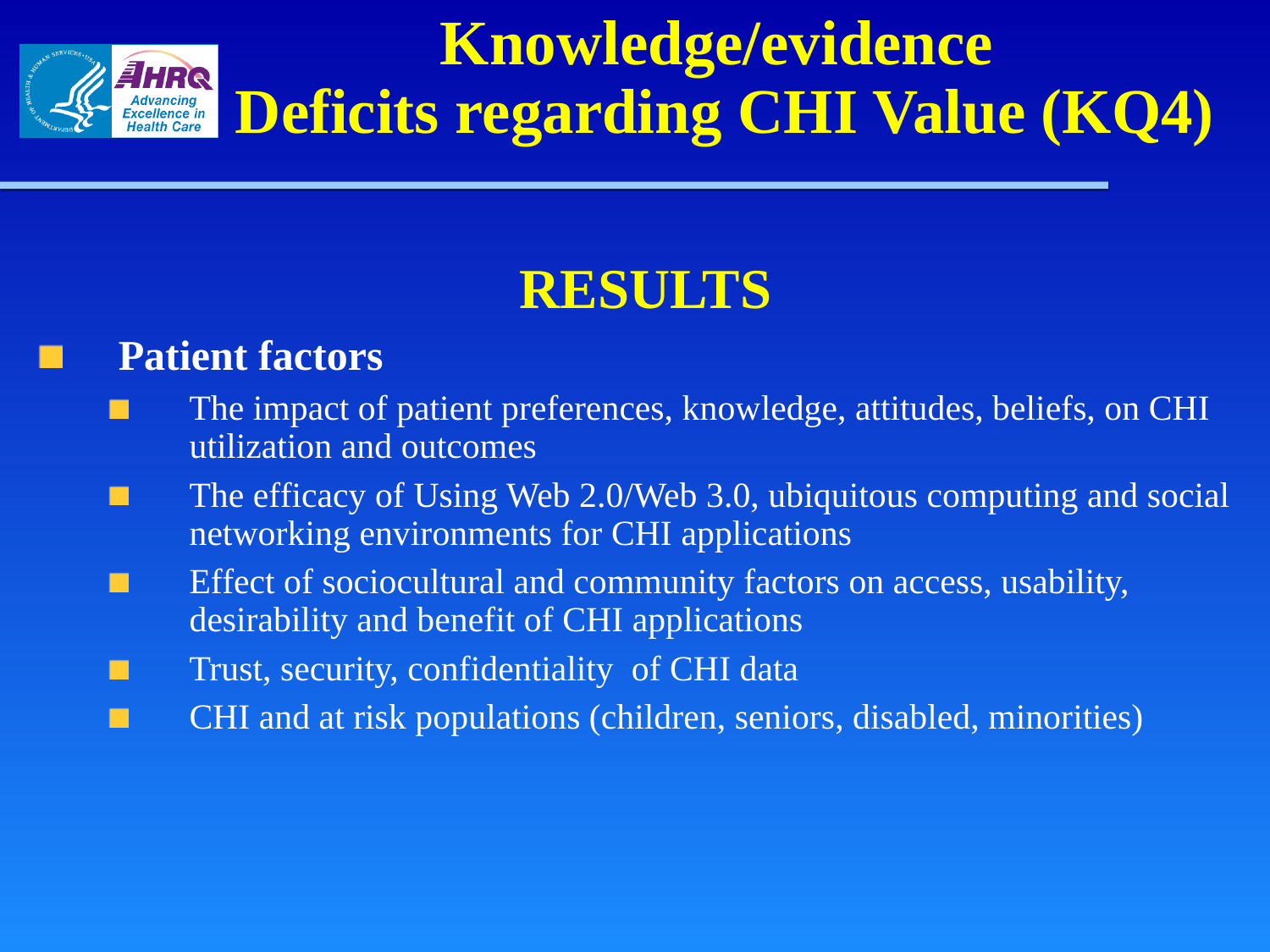

# Knowledge/evidence Deficits regarding CHI Value (KQ4)
RESULTS
Patient factors
The impact of patient preferences, knowledge, attitudes, beliefs, on CHI utilization and outcomes
The efficacy of Using Web 2.0/Web 3.0, ubiquitous computing and social networking environments for CHI applications
Effect of sociocultural and community factors on access, usability, desirability and benefit of CHI applications
Trust, security, confidentiality  of CHI data
CHI and at risk populations (children, seniors, disabled, minorities)